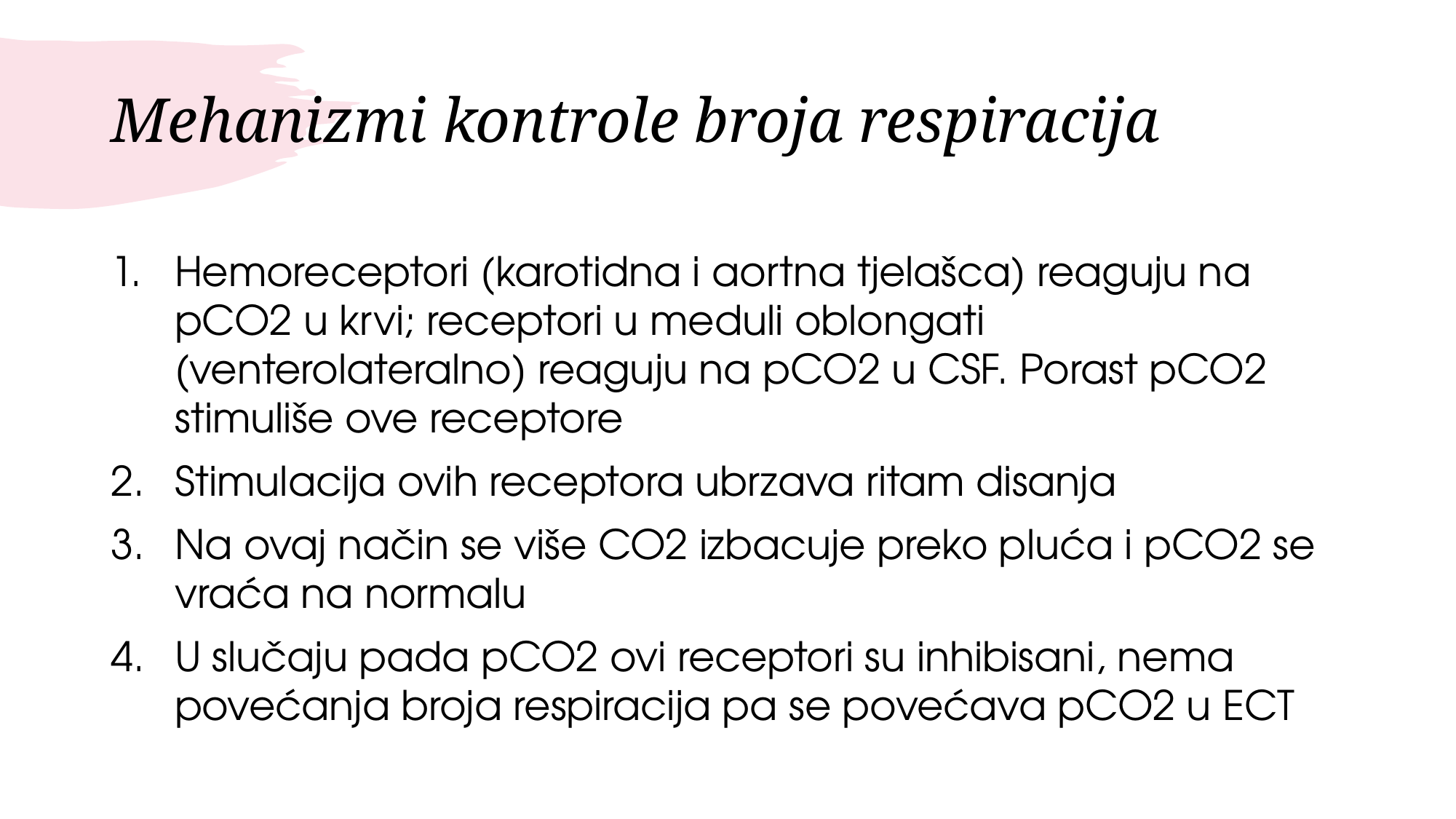

# Mehanizmi kontrole broja respiracija
Hemoreceptori (karotidna i aortna tjelašca) reaguju na pCO2 u krvi; receptori u meduli oblongati (venterolateralno) reaguju na pCO2 u CSF. Porast pCO2 stimuliše ove receptore
Stimulacija ovih receptora ubrzava ritam disanja
Na ovaj način se više CO2 izbacuje preko pluća i pCO2 se vraća na normalu
U slučaju pada pCO2 ovi receptori su inhibisani, nema povećanja broja respiracija pa se povećava pCO2 u ECT